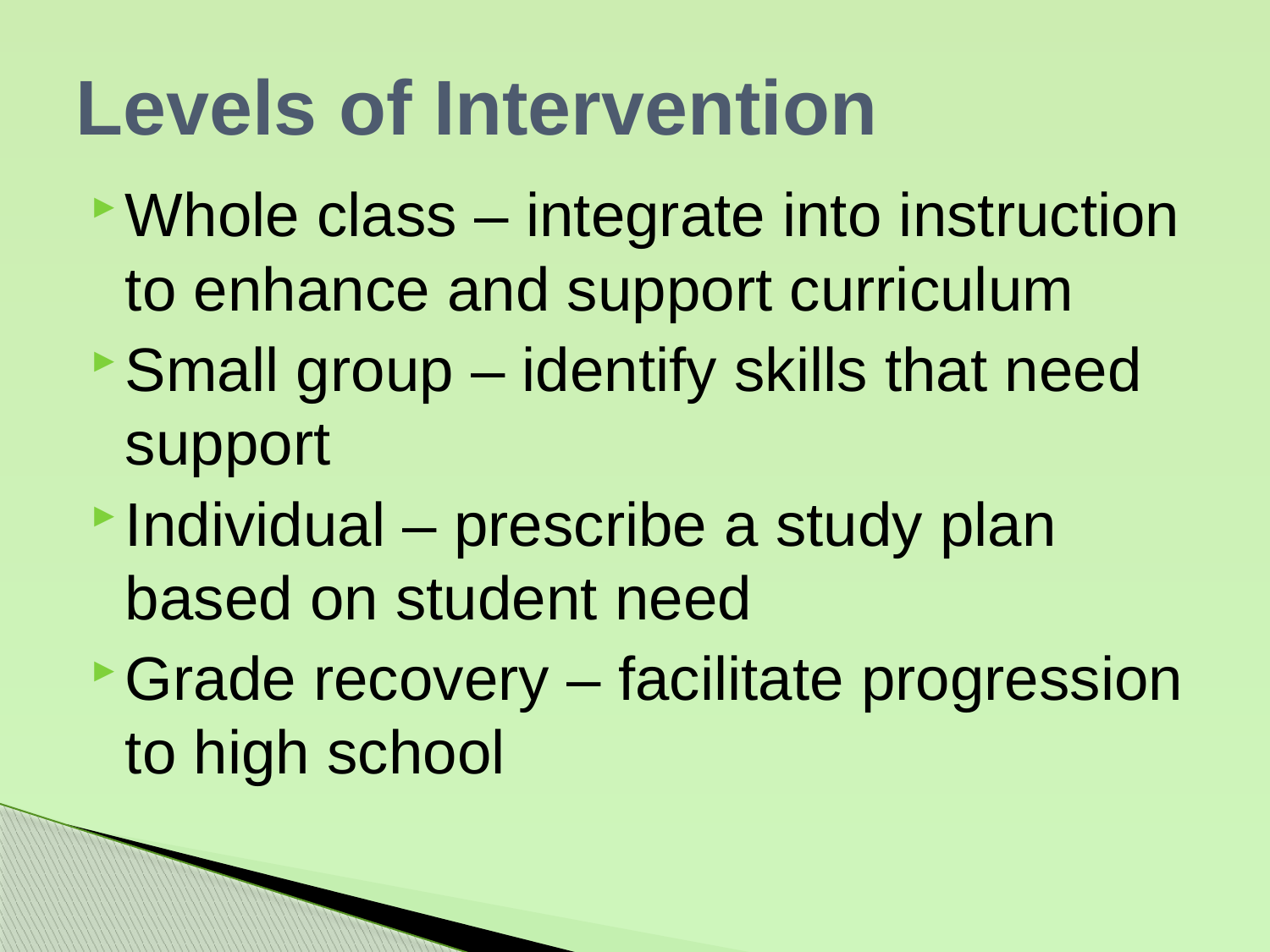

# Levels of Intervention
Whole class – integrate into instruction to enhance and support curriculum
Small group – identify skills that need support
Individual – prescribe a study plan based on student need
Grade recovery – facilitate progression to high school